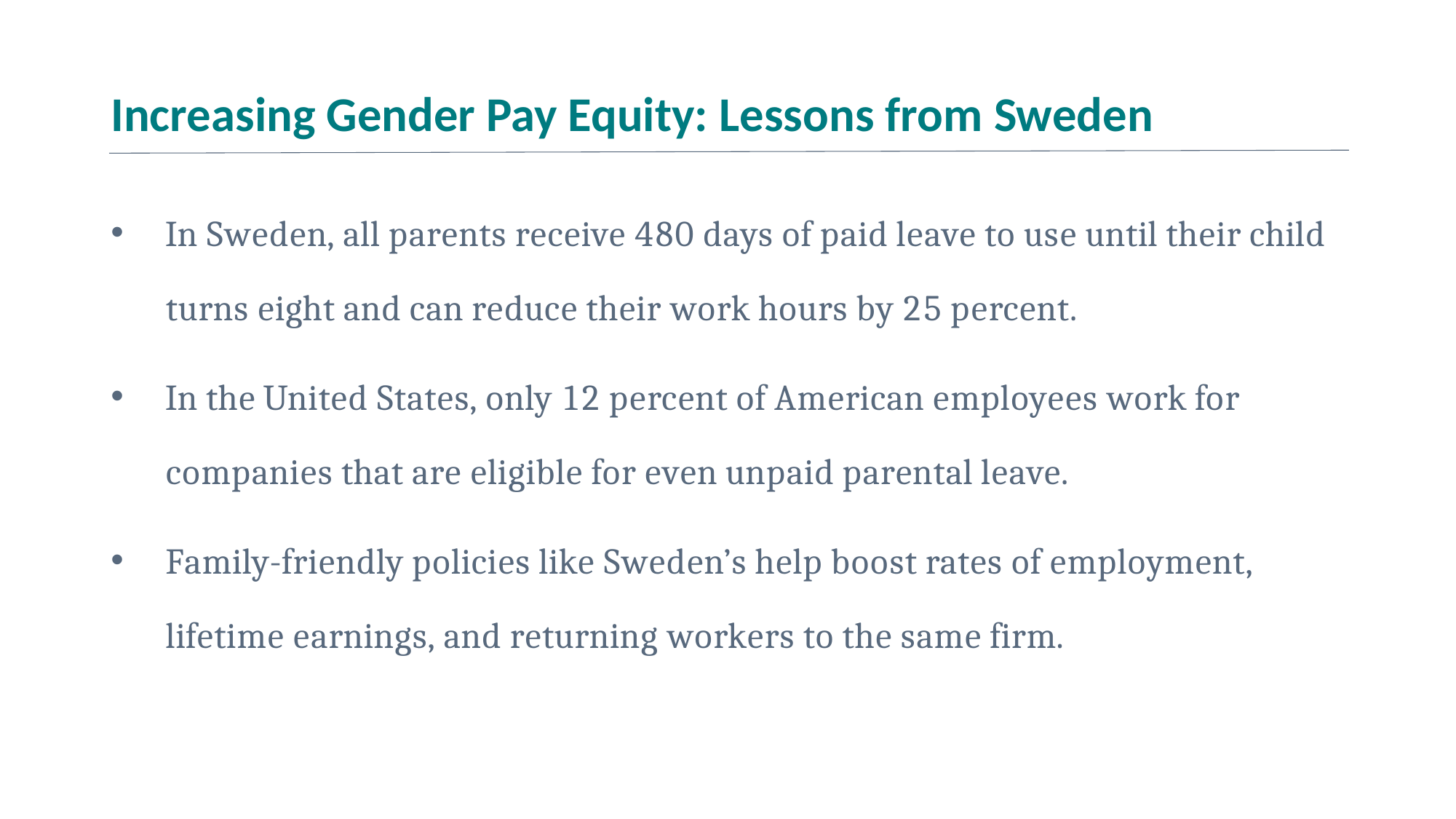

# Increasing Gender Pay Equity: Lessons from Sweden
In Sweden, all parents receive 480 days of paid leave to use until their child turns eight and can reduce their work hours by 25 percent.
In the United States, only 12 percent of American employees work for companies that are eligible for even unpaid parental leave.
Family-friendly policies like Sweden’s help boost rates of employment, lifetime earnings, and returning workers to the same firm.